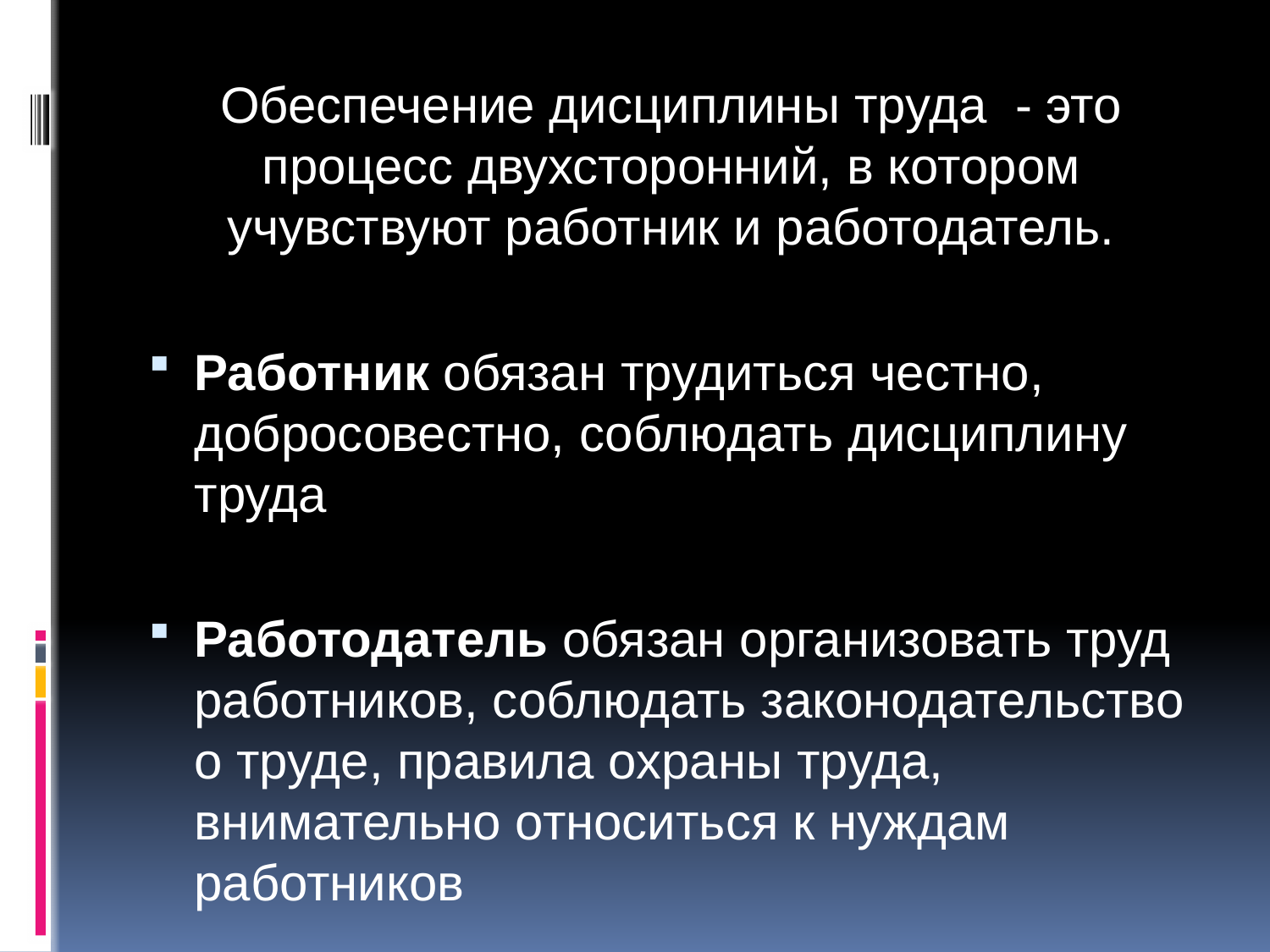

Обеспечение дисциплины труда  - это процесс двухсторонний, в котором учувствуют работник и работодатель.

Работник обязан трудиться честно, добросовестно, соблюдать дисциплину труда

Работодатель обязан организовать труд работников, соблюдать законодательство о труде, правила охраны труда, внимательно относиться к нуждам работников